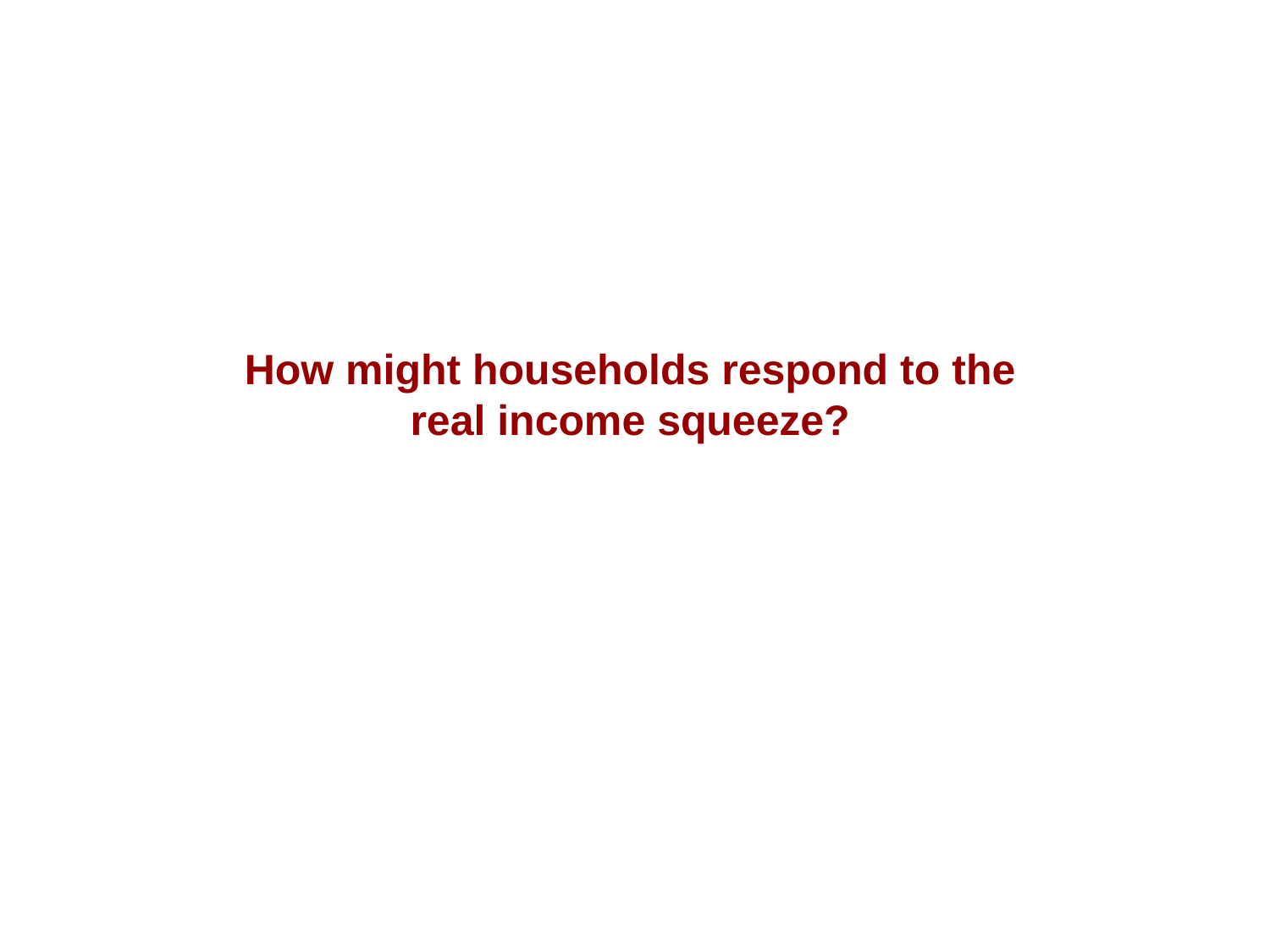

How might households respond to the
real income squeeze?